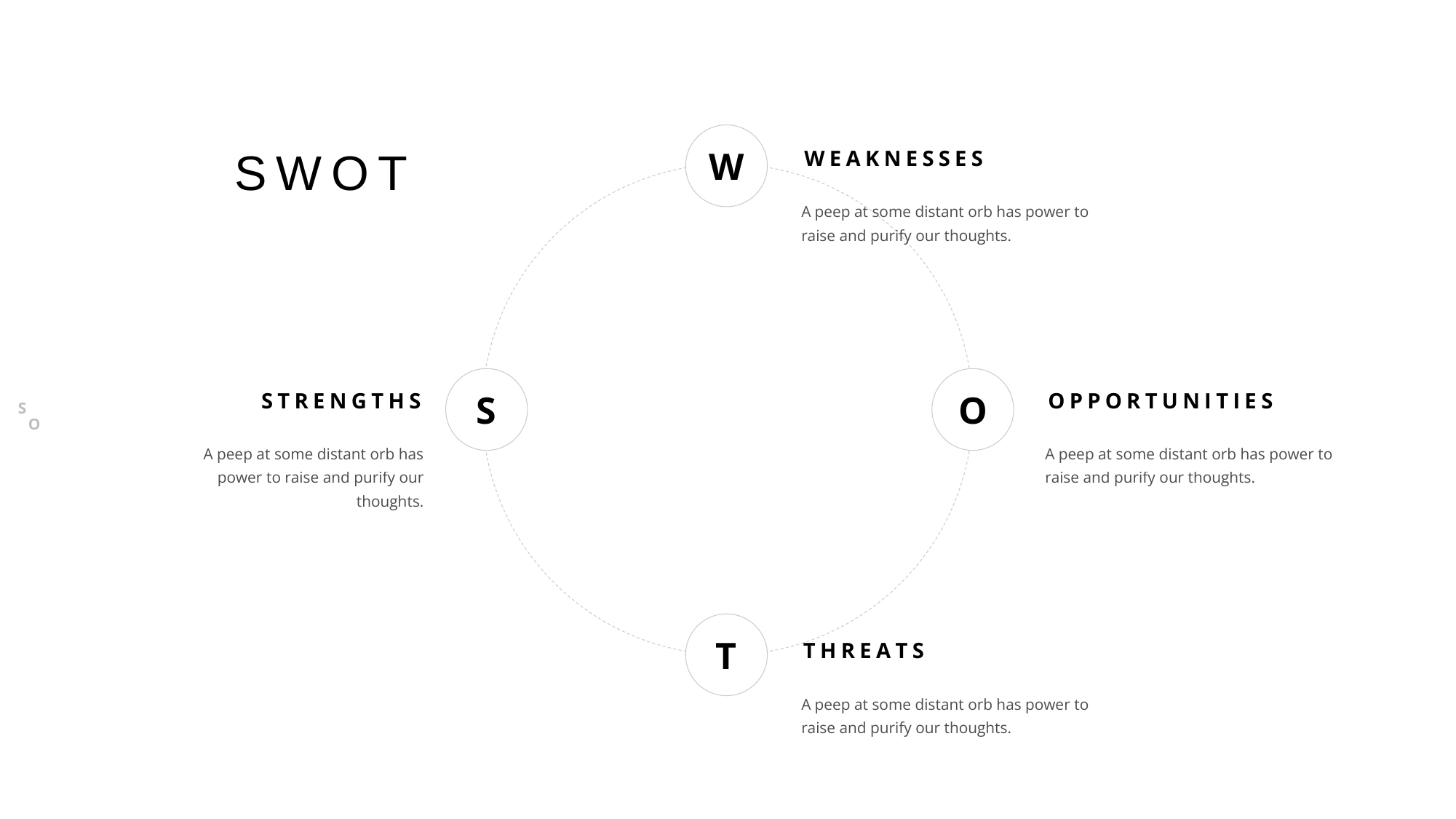

SWOT
W
WEAKNESSES
# SWOT

A peep at some distant orb has power to raise and purify our thoughts.

S
O
STRENGTHS
OPPORTUNITIES
A peep at some distant orb has power to raise and purify our thoughts.
A peep at some distant orb has power to raise and purify our thoughts.
T
THREATS
A peep at some distant orb has power to raise and purify our thoughts.